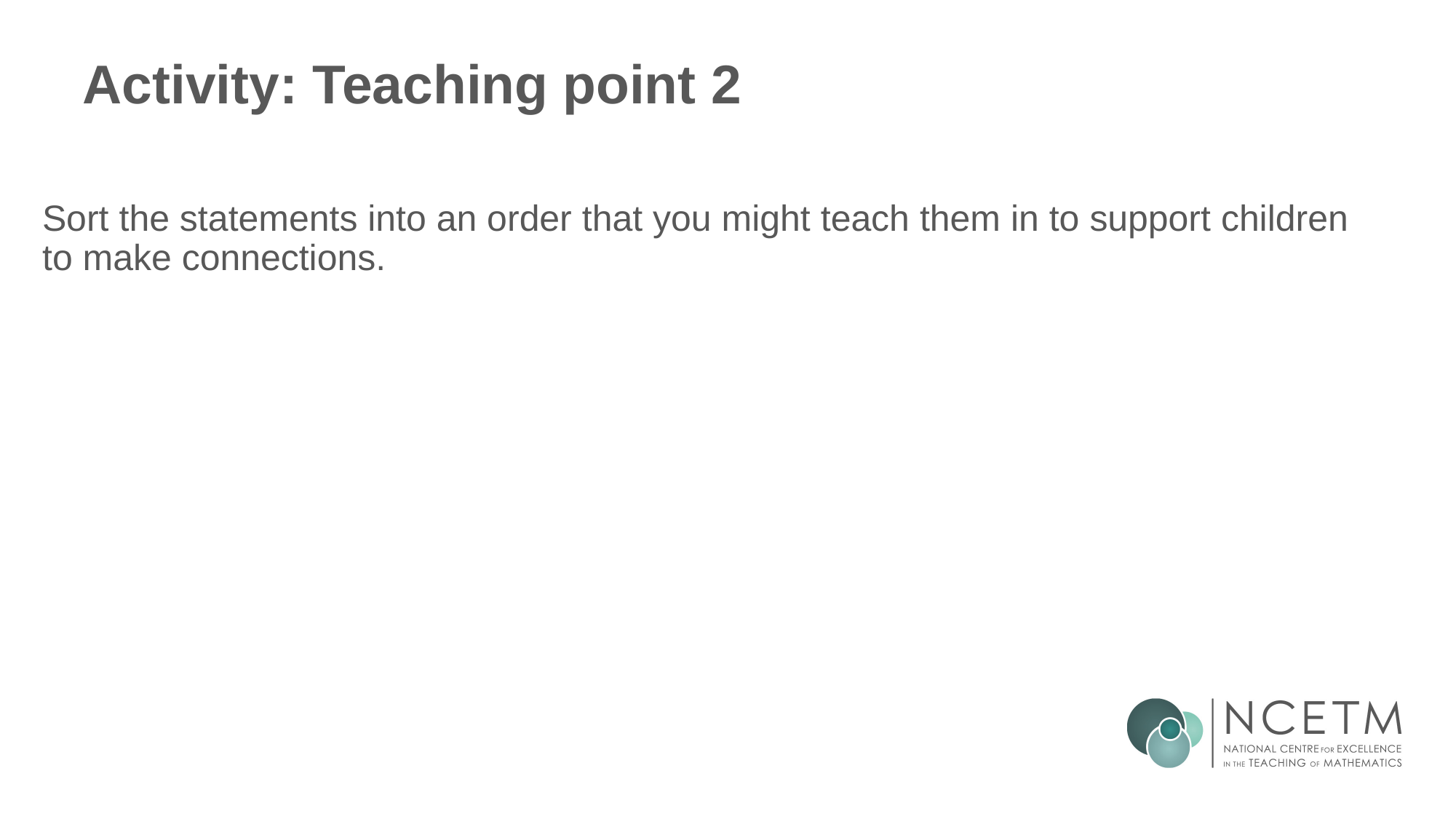

# Activity: Teaching point 2
Sort the statements into an order that you might teach them in to support children to make connections.